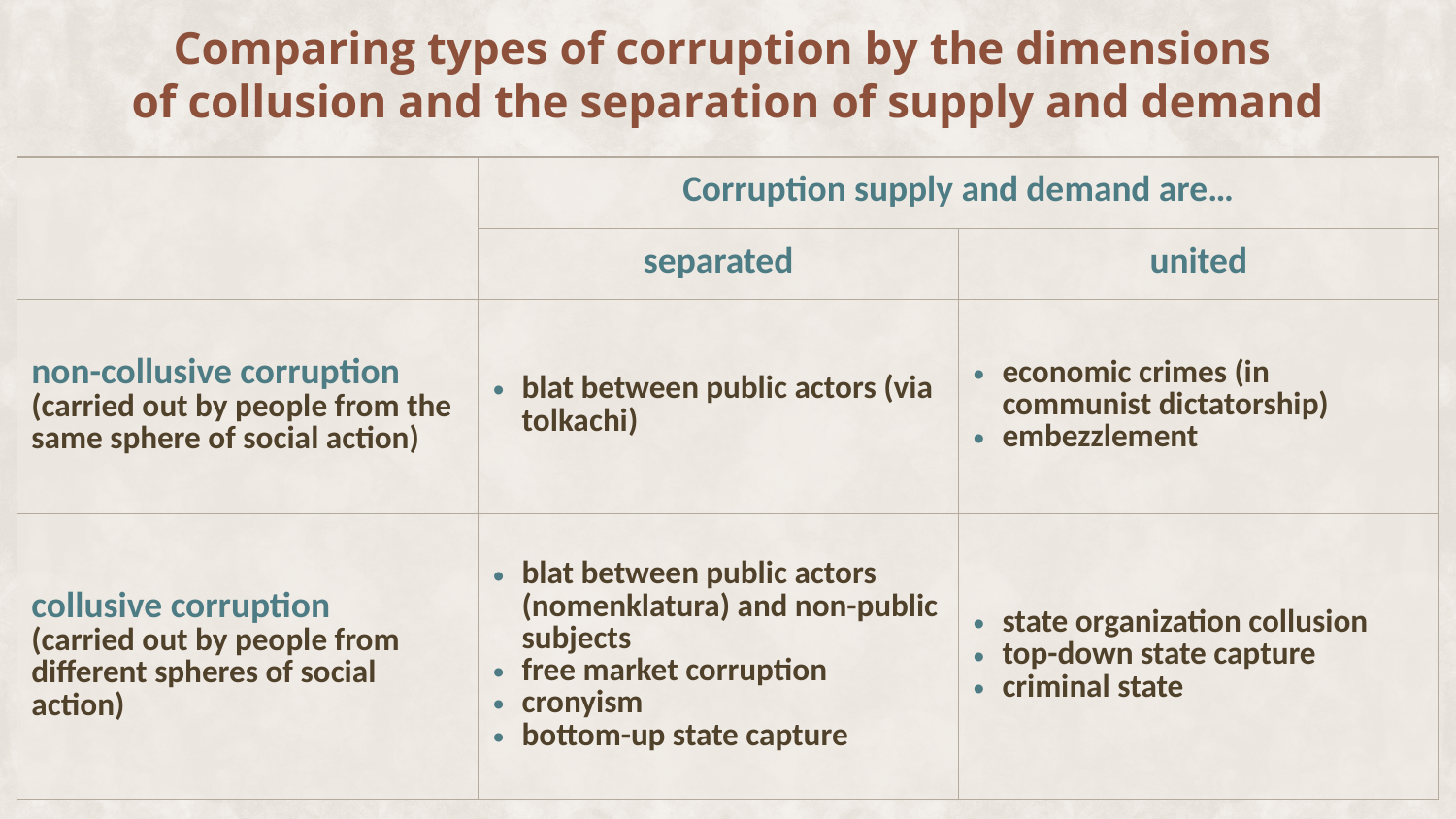

# Comparing types of corruption by the dimensions of collusion and the separation of supply and demand
|  | Corruption supply and demand are… |  |
| --- | --- | --- |
|  | separated | united |
| non-collusive corruption (carried out by people from the same sphere of social action) | blat between public actors (via tolkachi) | economic crimes (in communist dictatorship) embezzlement |
| collusive corruption (carried out by people from different spheres of social action) | blat between public actors (nomenklatura) and non-public subjects free market corruption cronyism bottom-up state capture | state organization collusion top-down state capture criminal state |